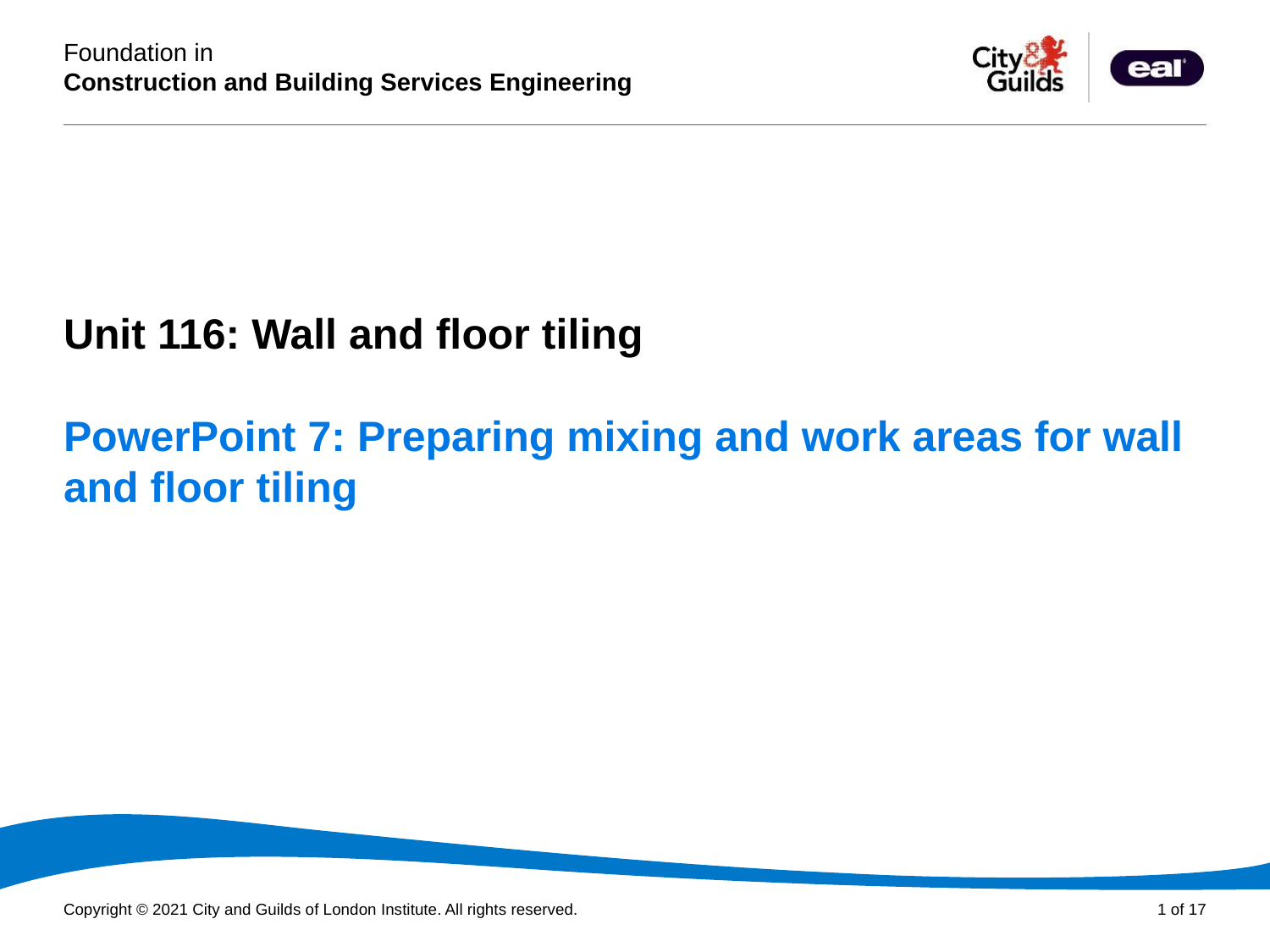

PowerPoint presentation
Unit 116: Wall and floor tiling
# PowerPoint 7: Preparing mixing and work areas for wall and floor tiling